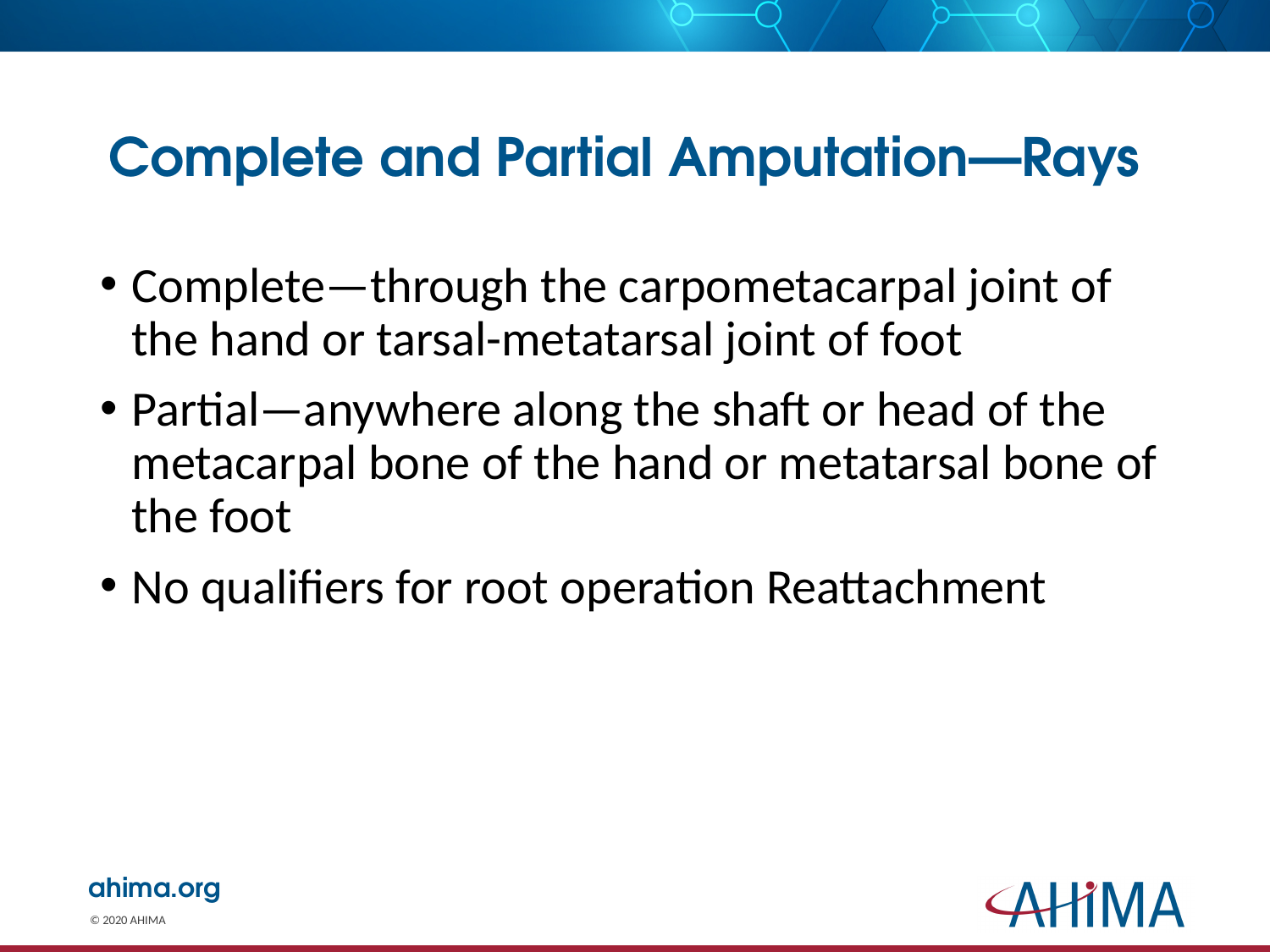

# Complete and Partial Amputation—Rays
Complete—through the carpometacarpal joint of the hand or tarsal-metatarsal joint of foot
Partial—anywhere along the shaft or head of the metacarpal bone of the hand or metatarsal bone of the foot
No qualifiers for root operation Reattachment